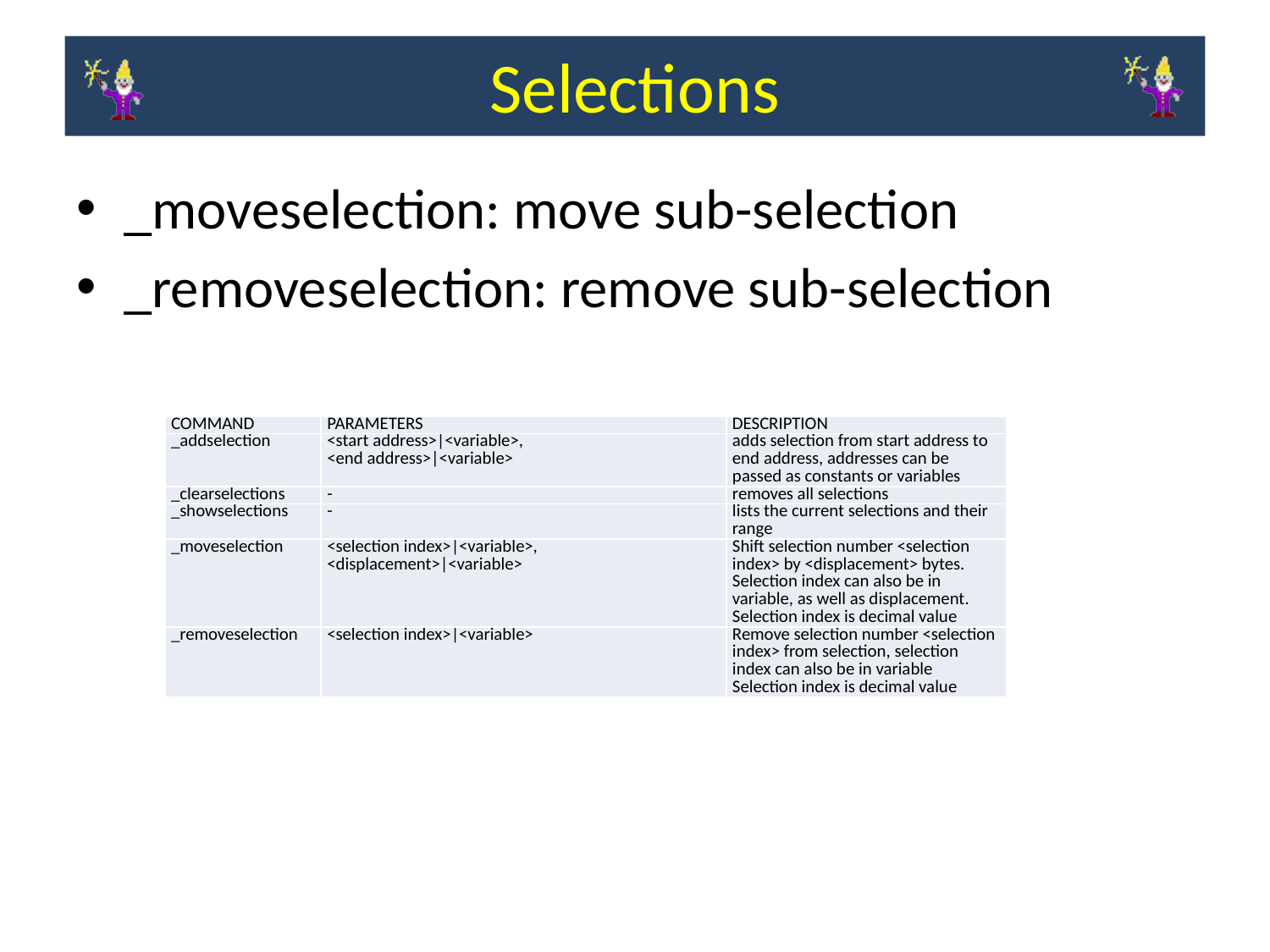

Selections
_moveselection: move sub-selection
_removeselection: remove sub-selection
| COMMAND | PARAMETERS | DESCRIPTION |
| --- | --- | --- |
| \_addselection | <start address>|<variable>, <end address>|<variable> | adds selection from start address to end address, addresses can be passed as constants or variables |
| \_clearselections | - | removes all selections |
| \_showselections | - | lists the current selections and their range |
| \_moveselection | <selection index>|<variable>, <displacement>|<variable> | Shift selection number <selection index> by <displacement> bytes. Selection index can also be in variable, as well as displacement. Selection index is decimal value |
| \_removeselection | <selection index>|<variable> | Remove selection number <selection index> from selection, selection index can also be in variable Selection index is decimal value |